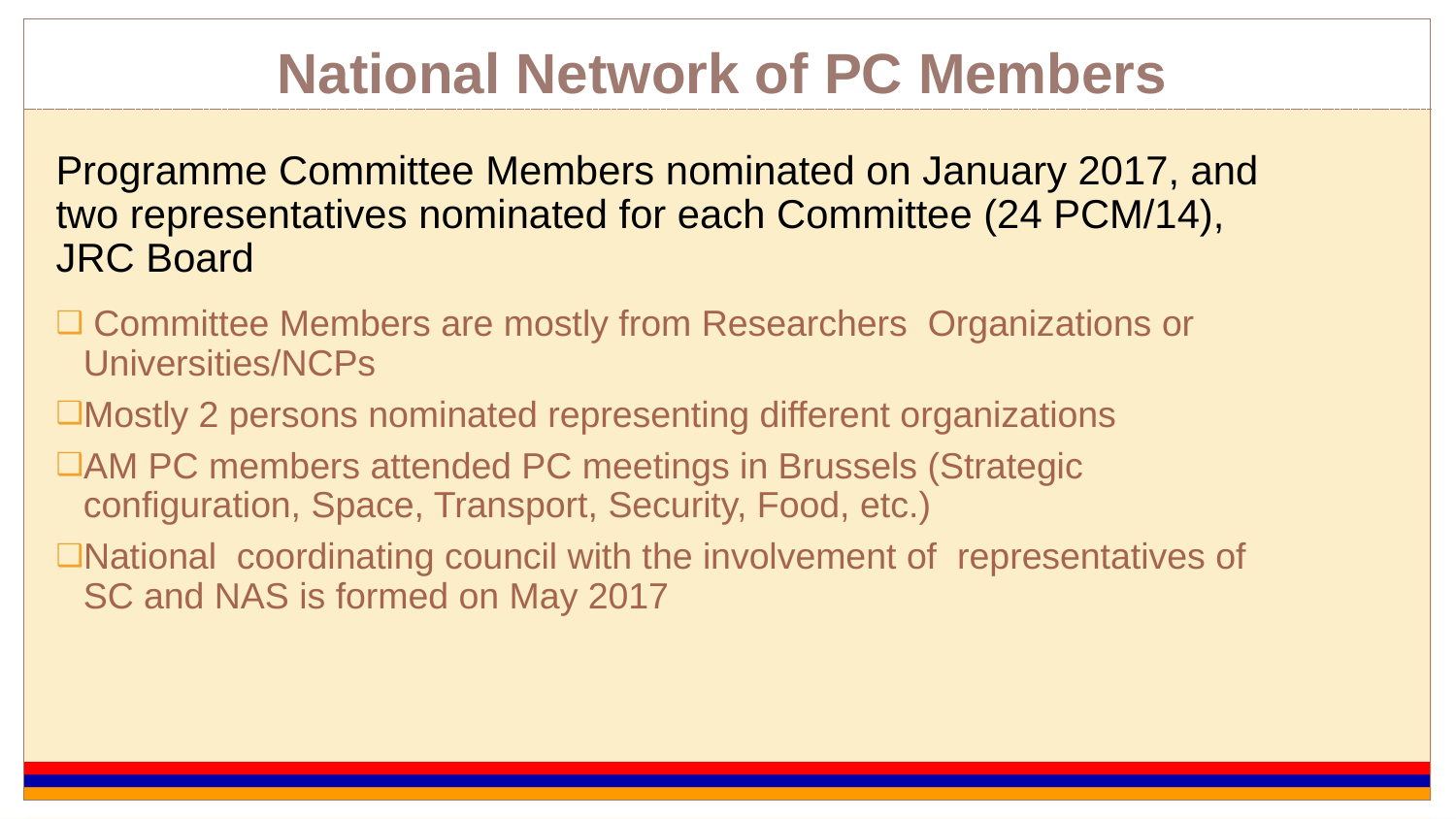

# National Network of PC Members
Programme Committee Members nominated on January 2017, and two representatives nominated for each Committee (24 PCM/14), JRC Board
 Committee Members are mostly from Researchers  Organizations or Universities/NCPs
Mostly 2 persons nominated representing different organizations
AM PC members attended PC meetings in Brussels (Strategic configuration, Space, Transport, Security, Food, etc.)
National  coordinating council with the involvement of  representatives of SC and NAS is formed on May 2017